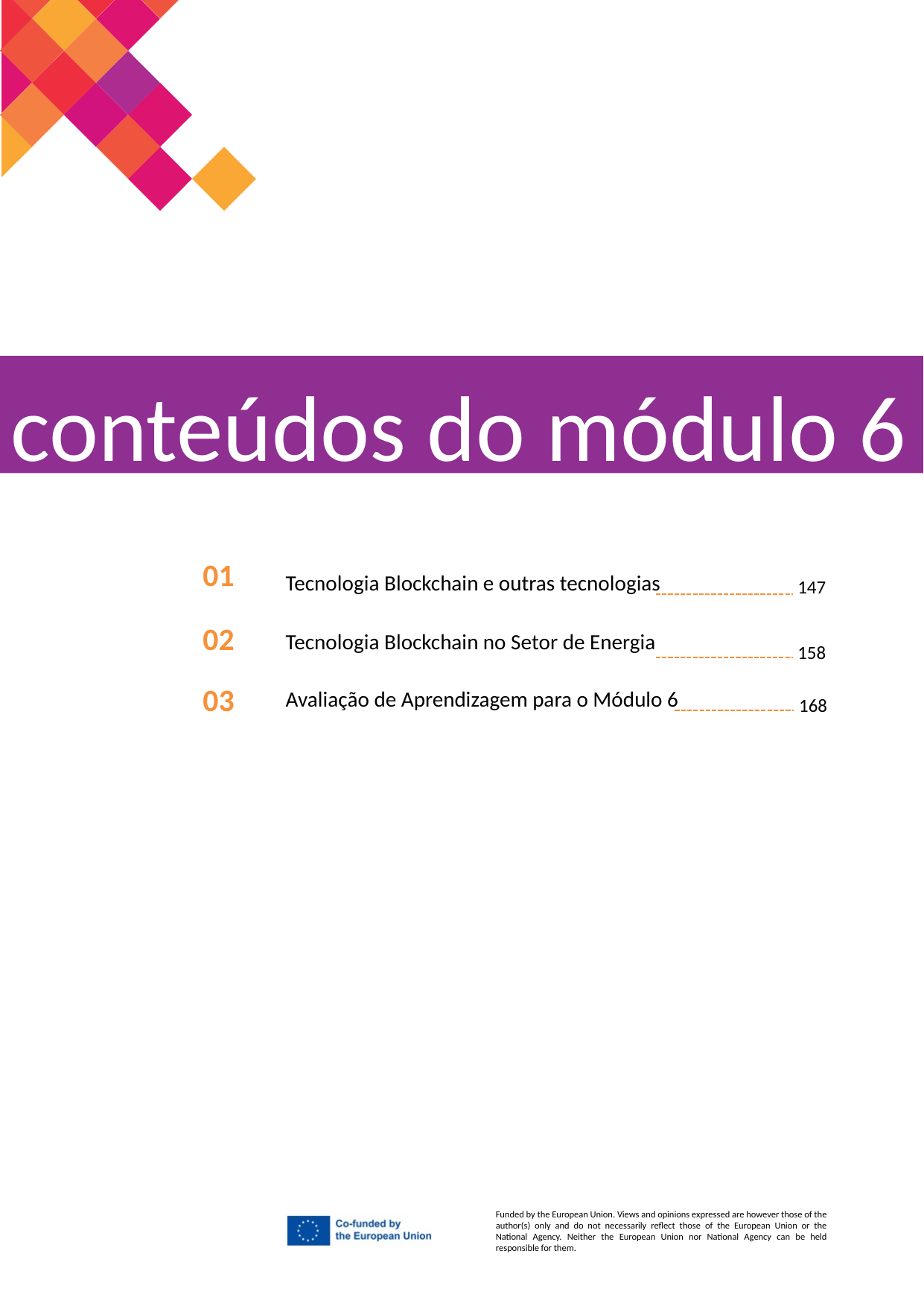

conteúdos do módulo 6
01
Tecnologia Blockchain e outras tecnologias
147
02
Tecnologia Blockchain no Setor de Energia
158
Avaliação de Aprendizagem para o Módulo 6
03
168